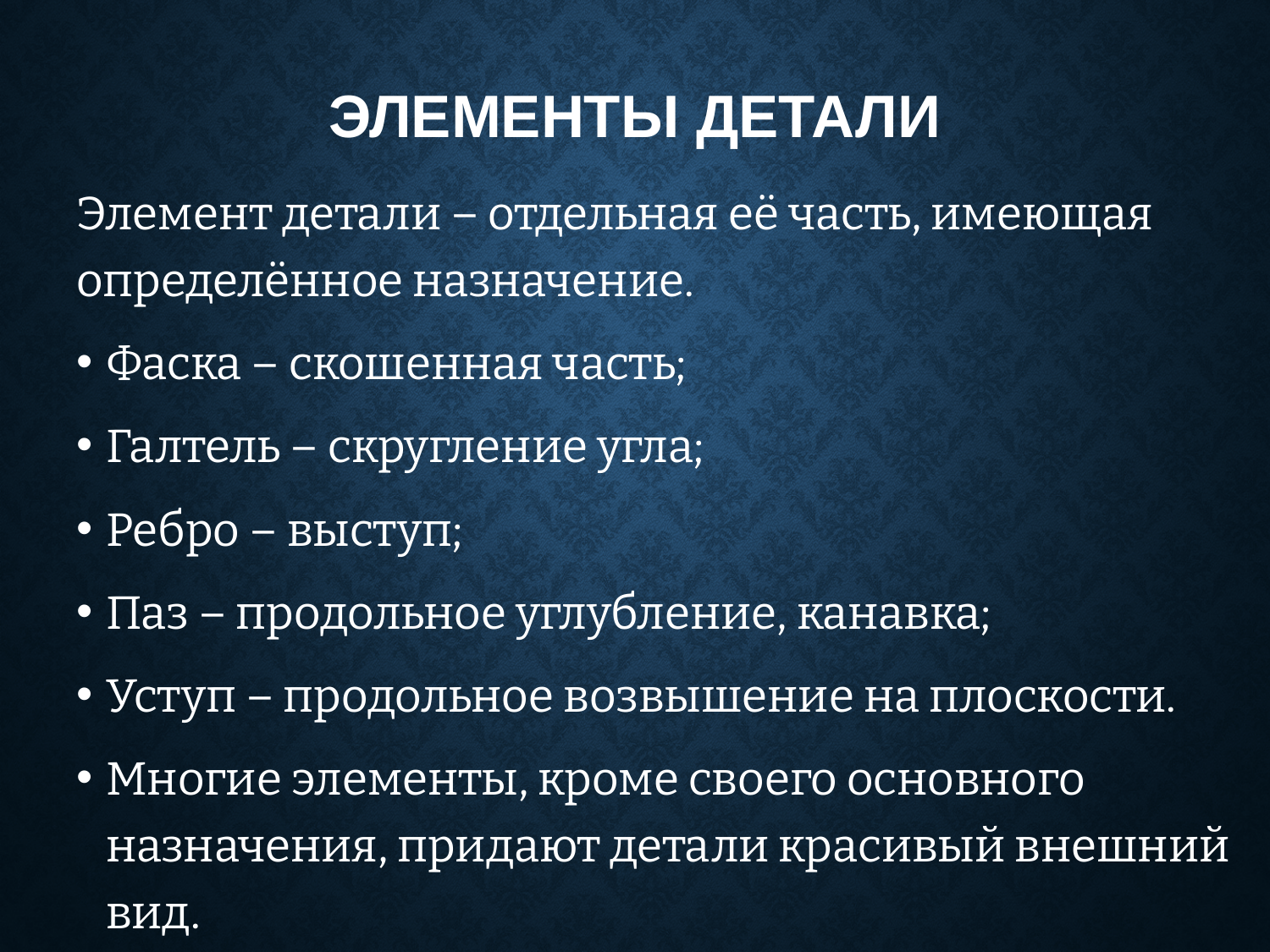

# Элементы детали
Элемент детали – отдельная её часть, имеющая определённое назначение.
Фаска – скошенная часть;
Галтель – скругление угла;
Ребро – выступ;
Паз – продольное углубление, канавка;
Уступ – продольное возвышение на плоскости.
Многие элементы, кроме своего основного назначения, придают детали красивый внешний вид.